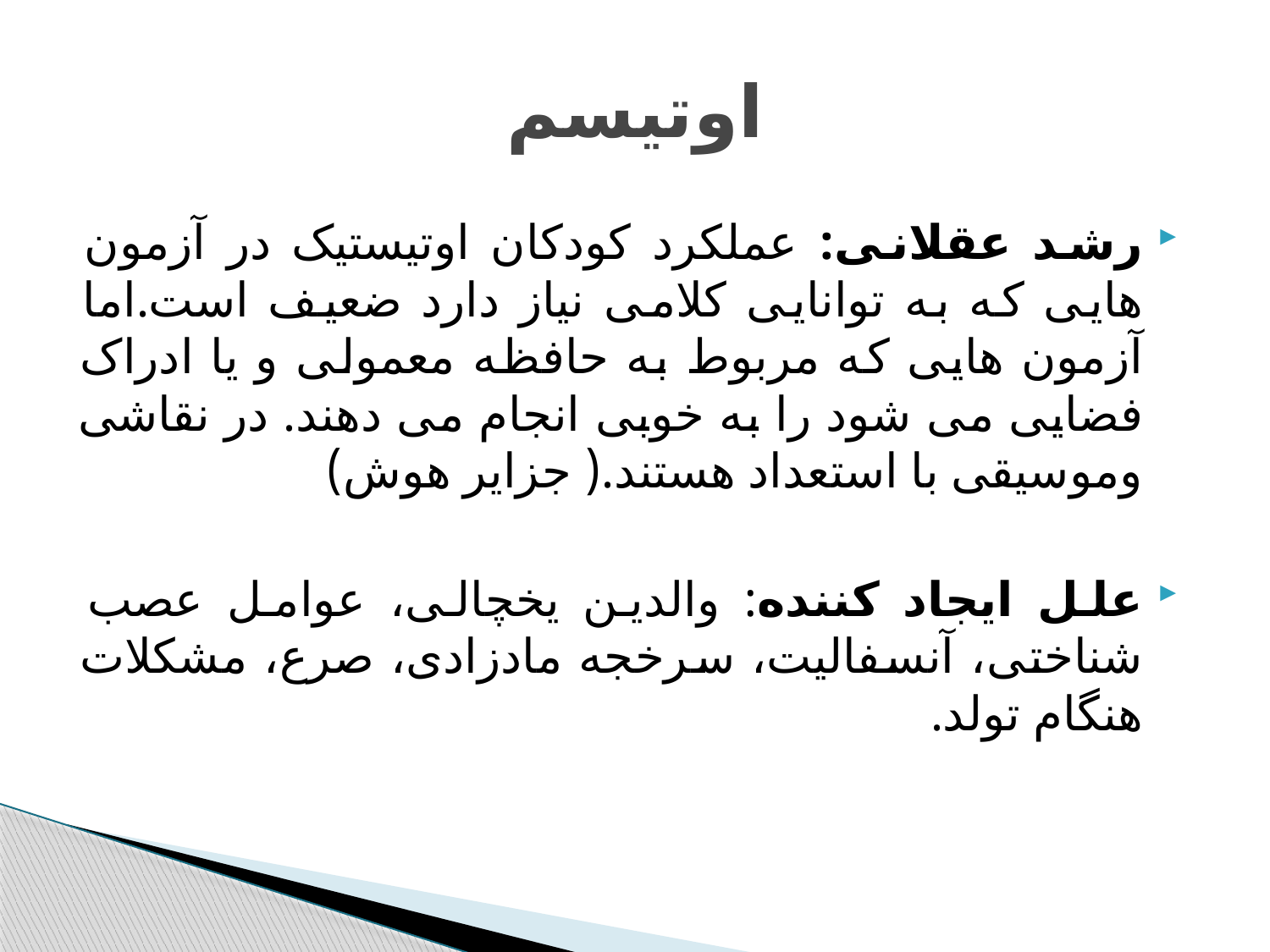

# اوتیسم
رشد عقلانی: عملکرد کودکان اوتیستیک در آزمون هایی که به توانایی کلامی نیاز دارد ضعیف است.اما آزمون هایی که مربوط به حافظه معمولی و یا ادراک فضایی می شود را به خوبی انجام می دهند. در نقاشی وموسیقی با استعداد هستند.( جزایر هوش)

علل ایجاد کننده: والدین یخچالی، عوامل عصب شناختی، آنسفالیت، سرخجه مادزادی، صرع، مشکلات هنگام تولد.